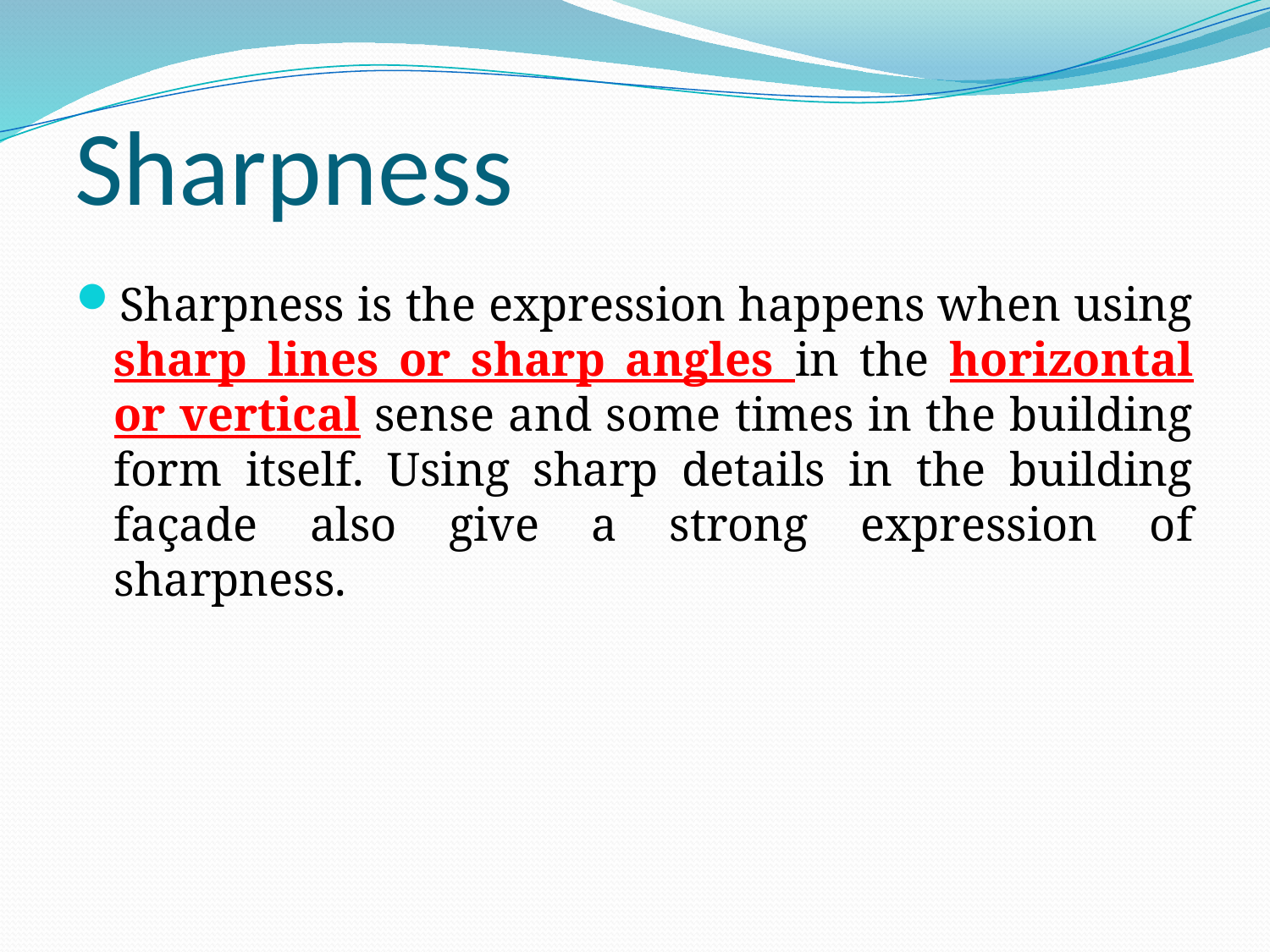

# Sharpness
Sharpness is the expression happens when using sharp lines or sharp angles in the horizontal or vertical sense and some times in the building form itself. Using sharp details in the building façade also give a strong expression of sharpness.